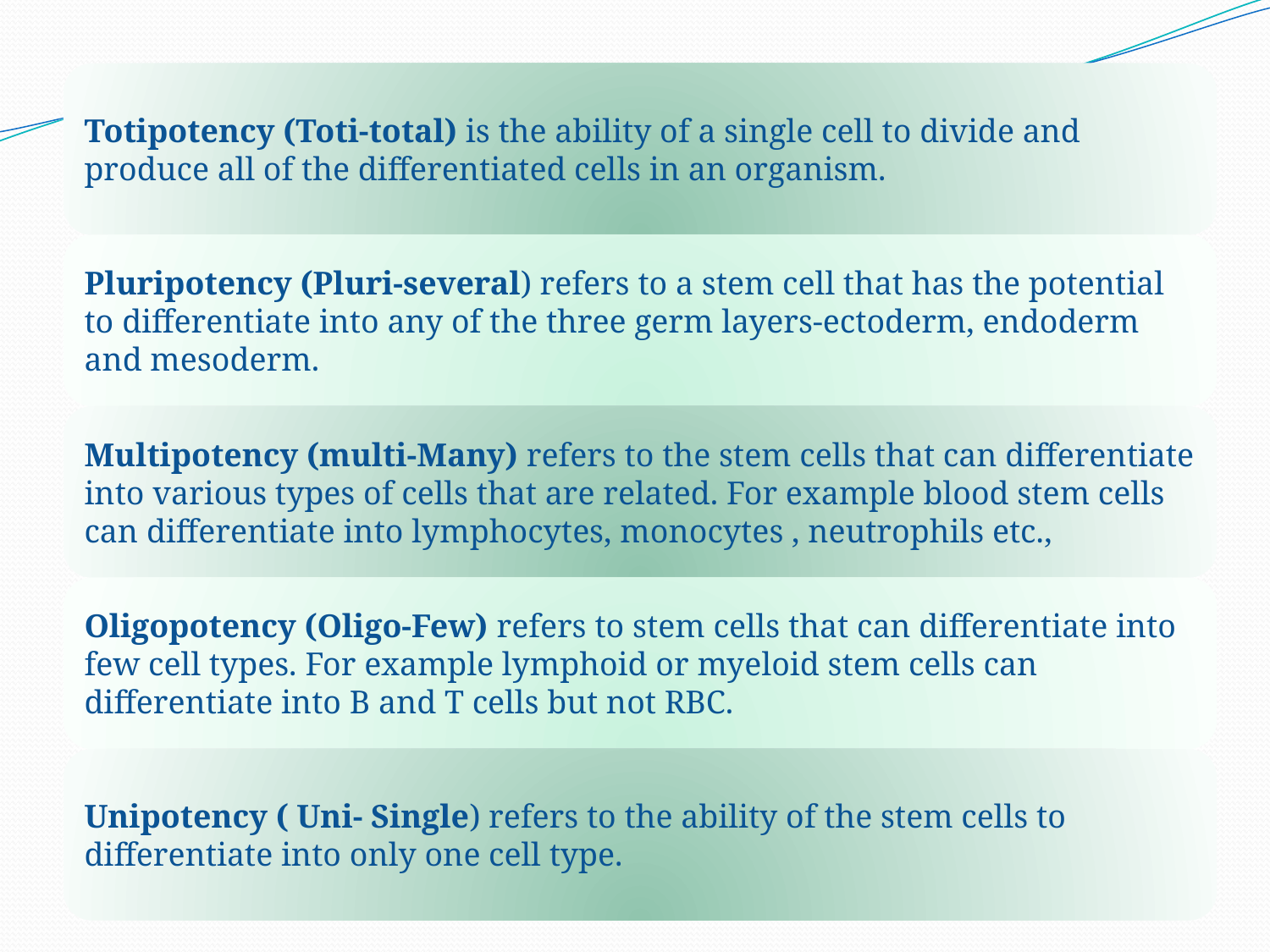

Totipotency (Toti-total) is the ability of a single cell to divide and produce all of the differentiated cells in an organism.
Pluripotency (Pluri-several) refers to a stem cell that has the potential to differentiate into any of the three germ layers-ectoderm, endoderm and mesoderm.
Multipotency (multi-Many) refers to the stem cells that can differentiate into various types of cells that are related. For example blood stem cells can differentiate into lymphocytes, monocytes , neutrophils etc.,
Oligopotency (Oligo-Few) refers to stem cells that can differentiate into few cell types. For example lymphoid or myeloid stem cells can differentiate into B and T cells but not RBC.
Unipotency ( Uni- Single) refers to the ability of the stem cells to differentiate into only one cell type.